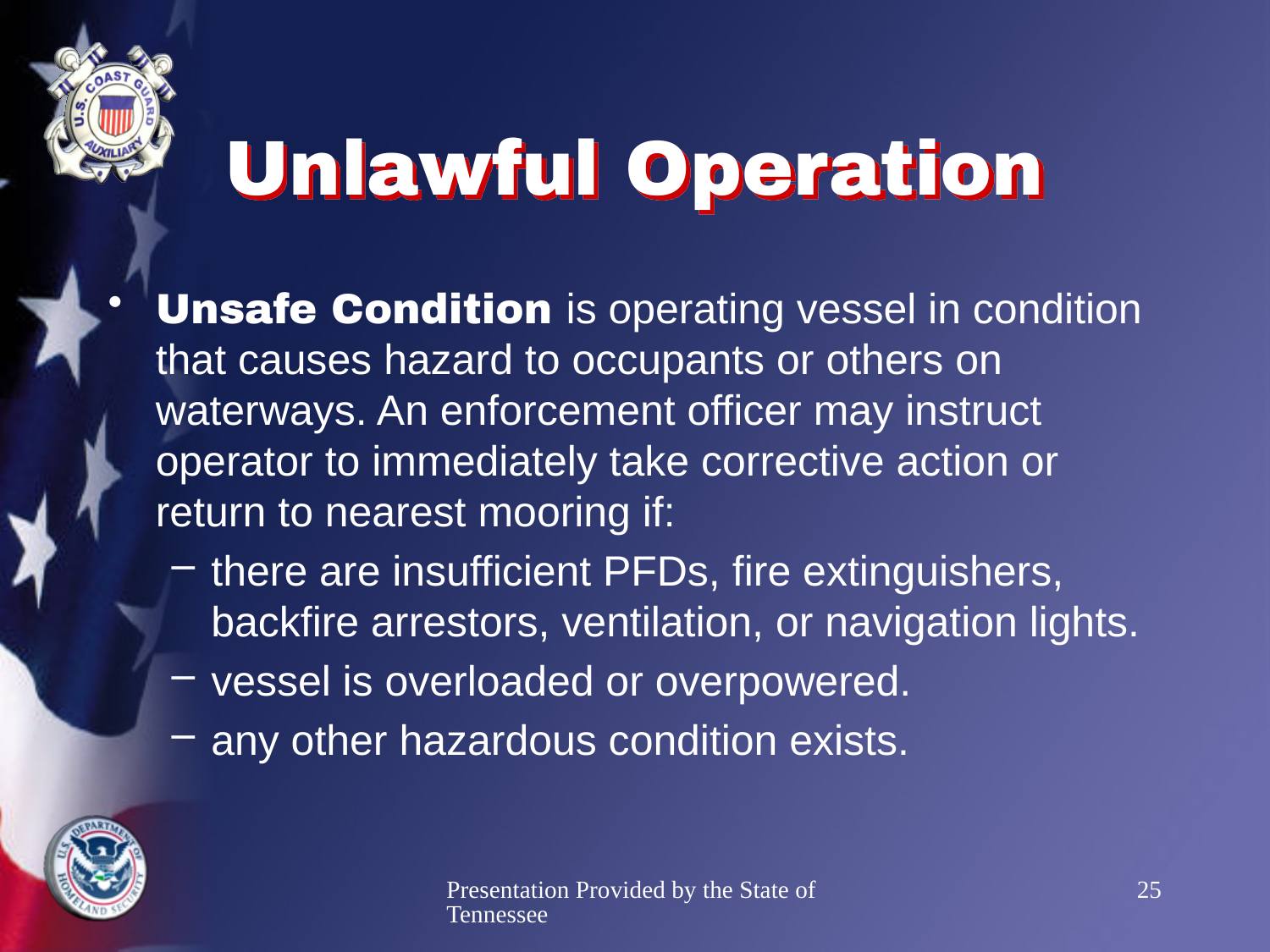

# Unlawful Operation
Unsafe Condition is operating vessel in condition that causes hazard to occupants or others on waterways. An enforcement officer may instruct operator to immediately take corrective action or return to nearest mooring if:
there are insufficient PFDs, fire extinguishers, backfire arrestors, ventilation, or navigation lights.
vessel is overloaded or overpowered.
any other hazardous condition exists.
Presentation Provided by the State of Tennessee
25